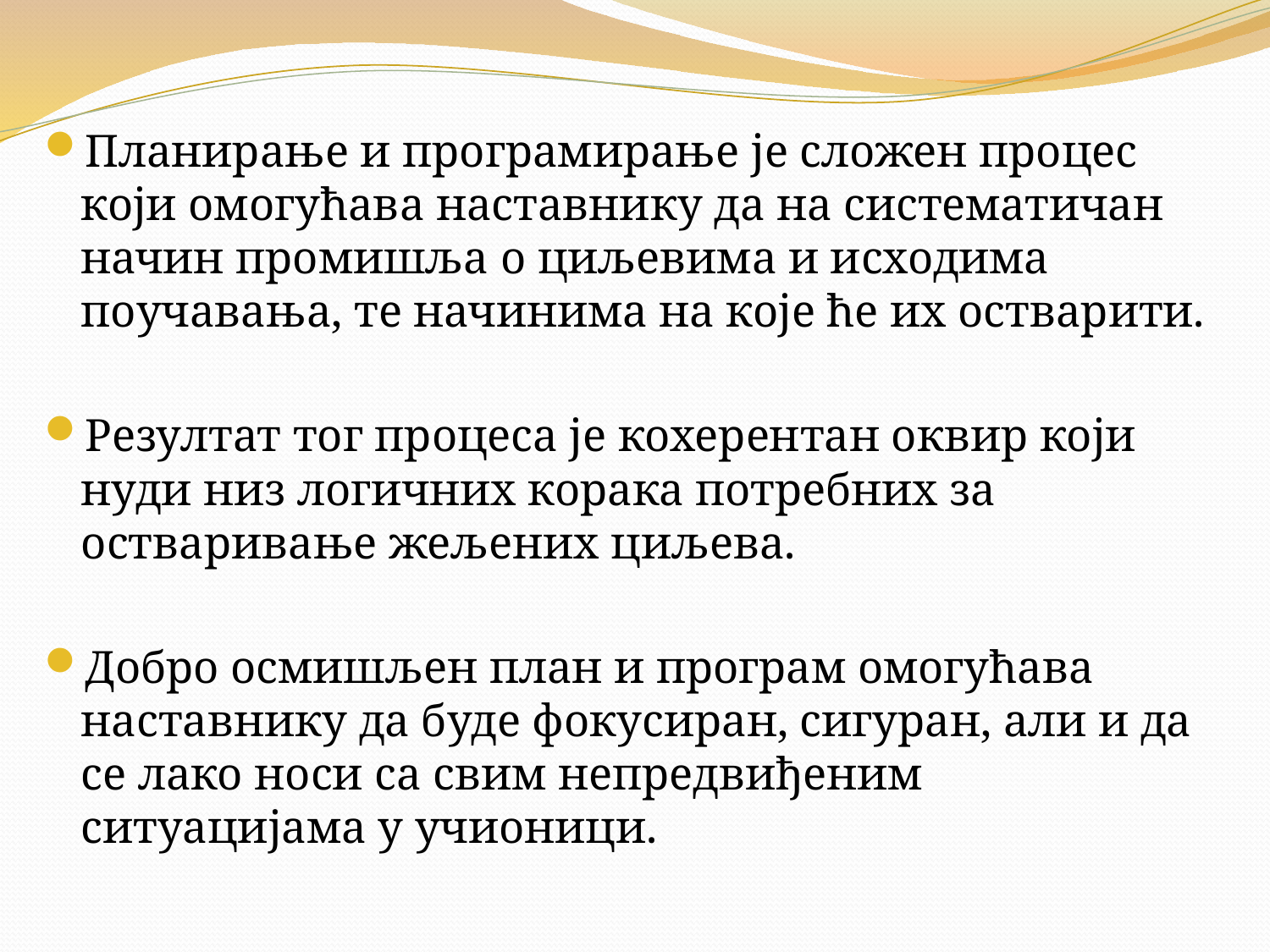

Планирање и програмирање је сложен процес који омогућава наставнику да на систематичан начин промишља о циљевима и исходима поучавања, те начинима на које ће их остварити.

Резултат тог процеса је кохерентан оквир који нуди низ логичних корака потребних за остваривање жељених циљева.

Добро осмишљен план и програм омогућава наставнику да буде фокусиран, сигуран, али и да се лако носи са свим непредвиђеним ситуацијама у учионици.